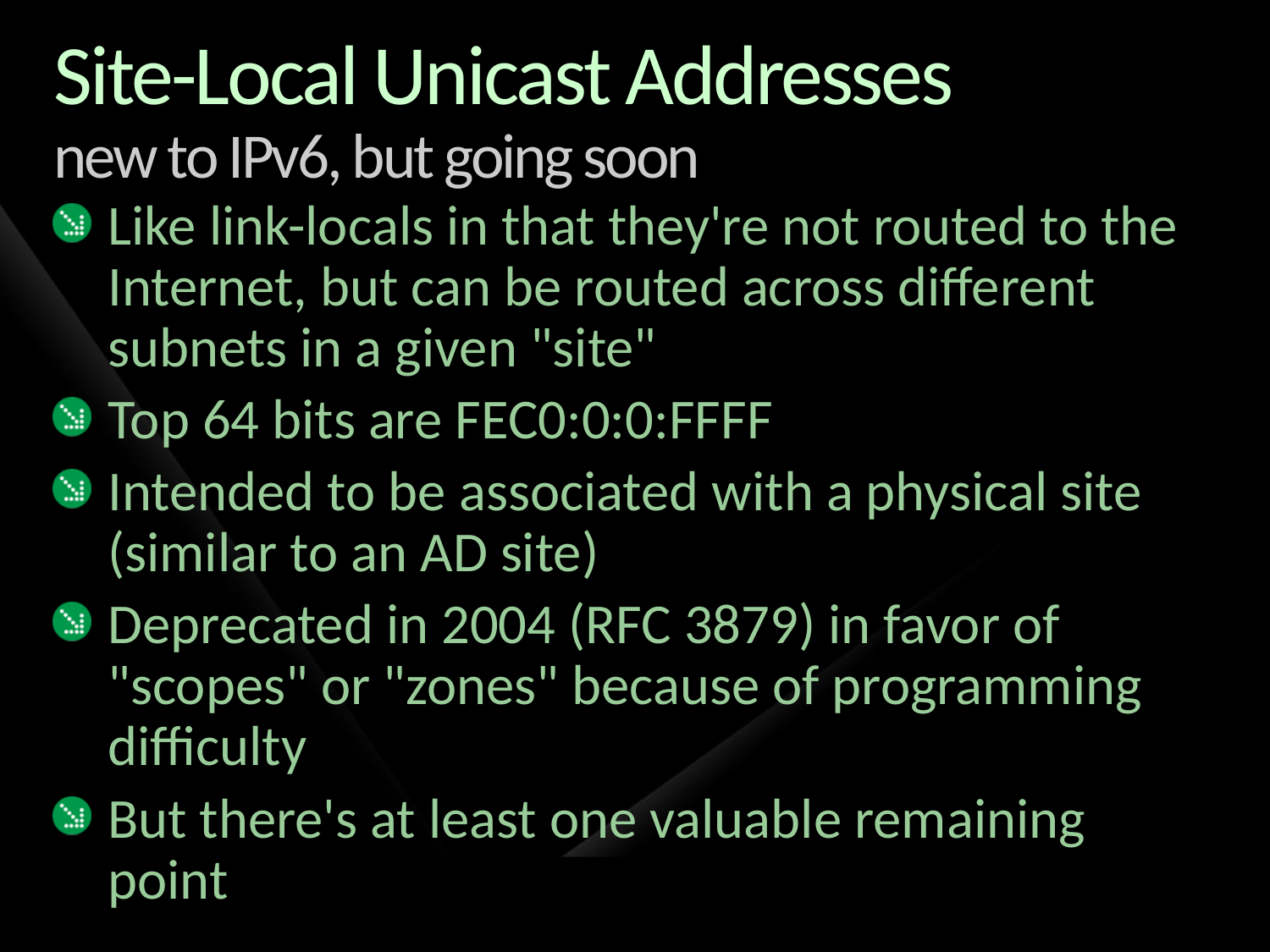

# Site-Local Unicast Addresses new to IPv6, but going soon
Like link-locals in that they're not routed to the Internet, but can be routed across different subnets in a given "site"
Top 64 bits are FEC0:0:0:FFFF
Intended to be associated with a physical site (similar to an AD site)
Deprecated in 2004 (RFC 3879) in favor of "scopes" or "zones" because of programming difficulty
But there's at least one valuable remaining point